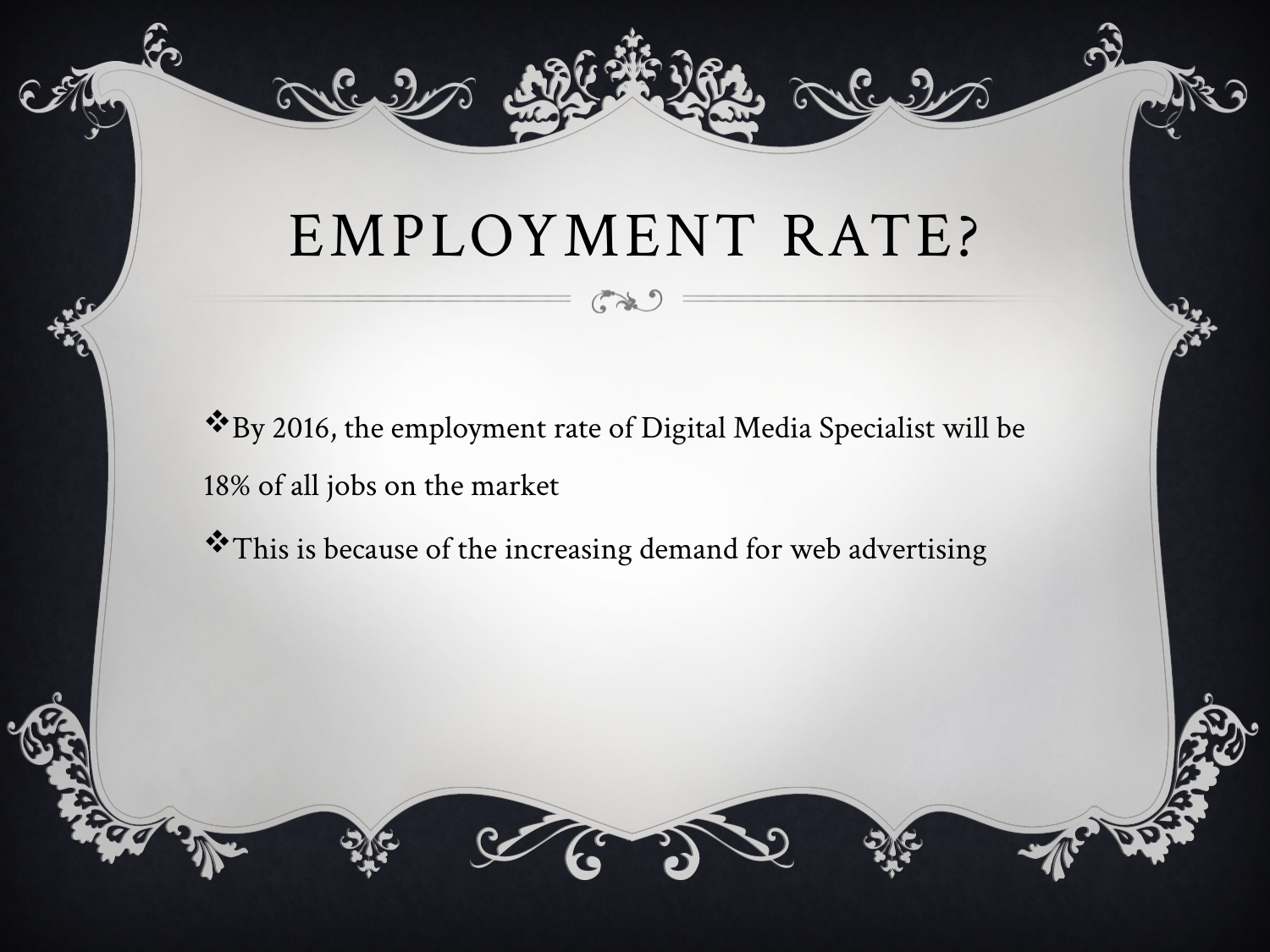

# Employment rate?
By 2016, the employment rate of Digital Media Specialist will be 18% of all jobs on the market
This is because of the increasing demand for web advertising